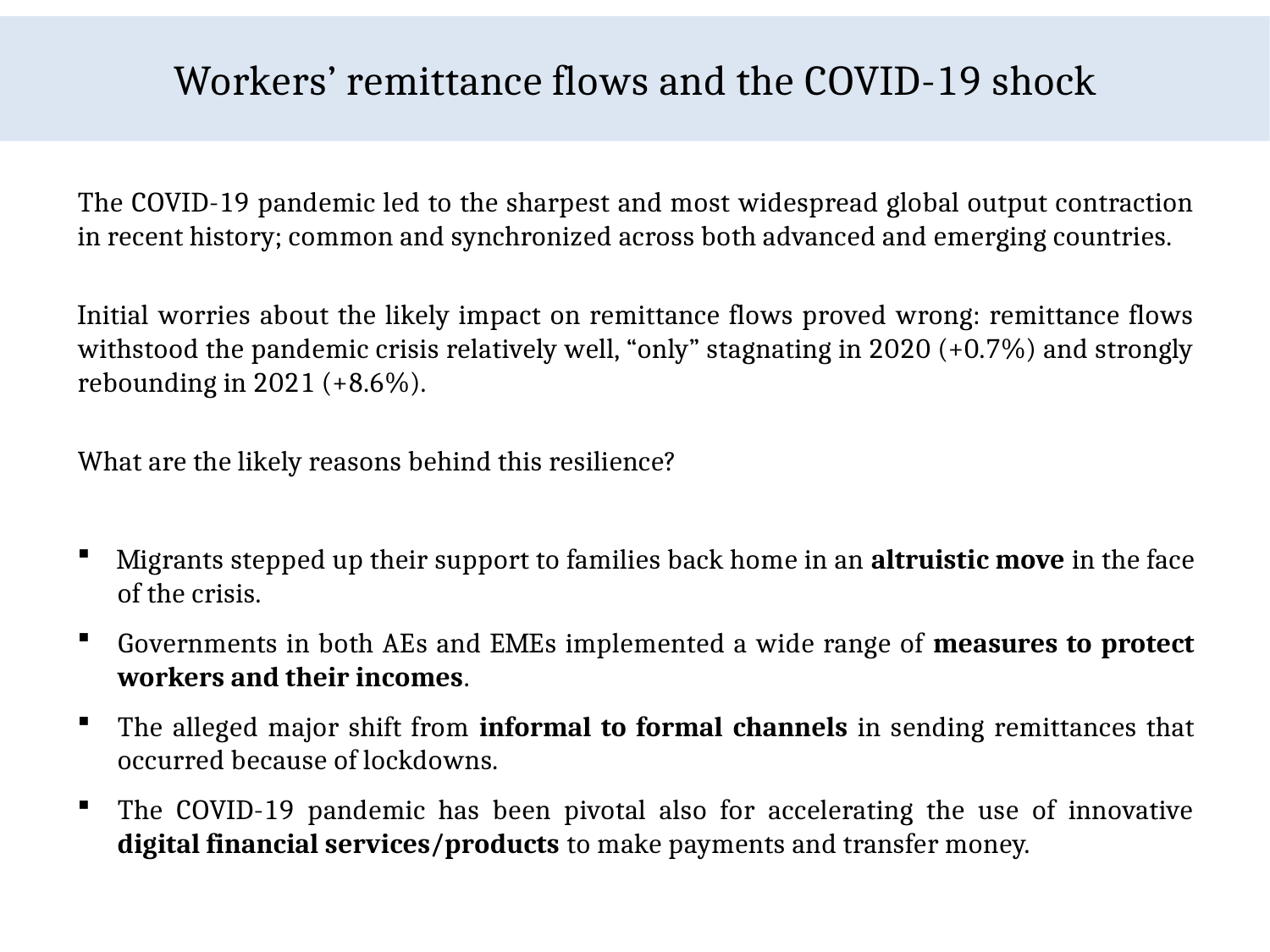

# Workers’ remittance flows and the COVID-19 shock
The COVID-19 pandemic led to the sharpest and most widespread global output contraction in recent history; common and synchronized across both advanced and emerging countries.

Initial worries about the likely impact on remittance flows proved wrong: remittance flows withstood the pandemic crisis relatively well, “only” stagnating in 2020 (+0.7%) and strongly rebounding in 2021 (+8.6%).

What are the likely reasons behind this resilience?

Migrants stepped up their support to families back home in an altruistic move in the face of the crisis.
Governments in both AEs and EMEs implemented a wide range of measures to protect workers and their incomes.
The alleged major shift from informal to formal channels in sending remittances that occurred because of lockdowns.
The COVID-19 pandemic has been pivotal also for accelerating the use of innovative digital financial services/products to make payments and transfer money.